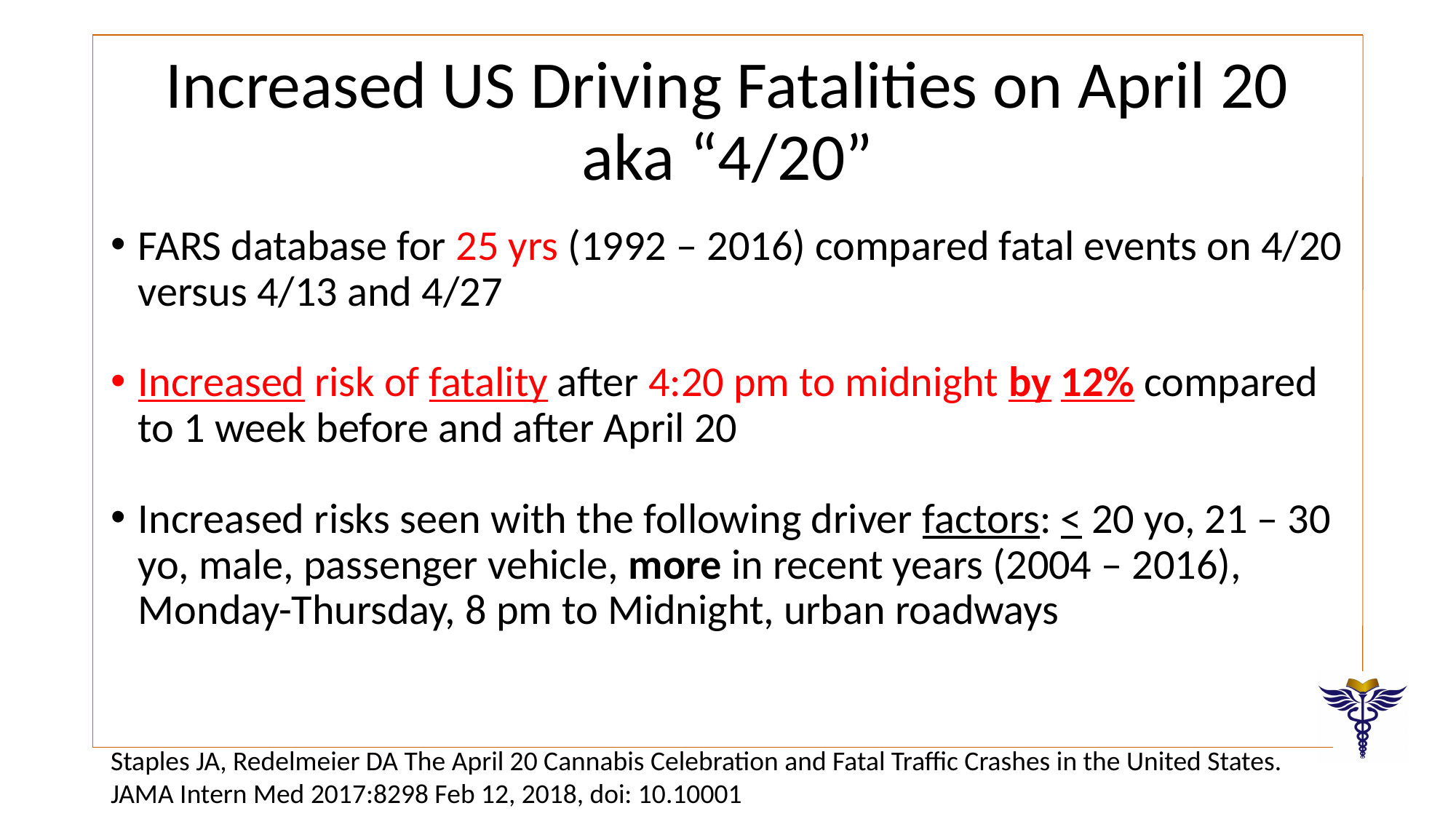

# Increased US Driving Fatalities on April 20 aka “4/20”
FARS database for 25 yrs (1992 – 2016) compared fatal events on 4/20 versus 4/13 and 4/27

Increased risk of fatality after 4:20 pm to midnight by 12% compared to 1 week before and after April 20

Increased risks seen with the following driver factors: < 20 yo, 21 – 30 yo, male, passenger vehicle, more in recent years (2004 – 2016), Monday-Thursday, 8 pm to Midnight, urban roadways

Staples JA, Redelmeier DA The April 20 Cannabis Celebration and Fatal Traffic Crashes in the United States. JAMA Intern Med 2017:8298 Feb 12, 2018, doi: 10.10001